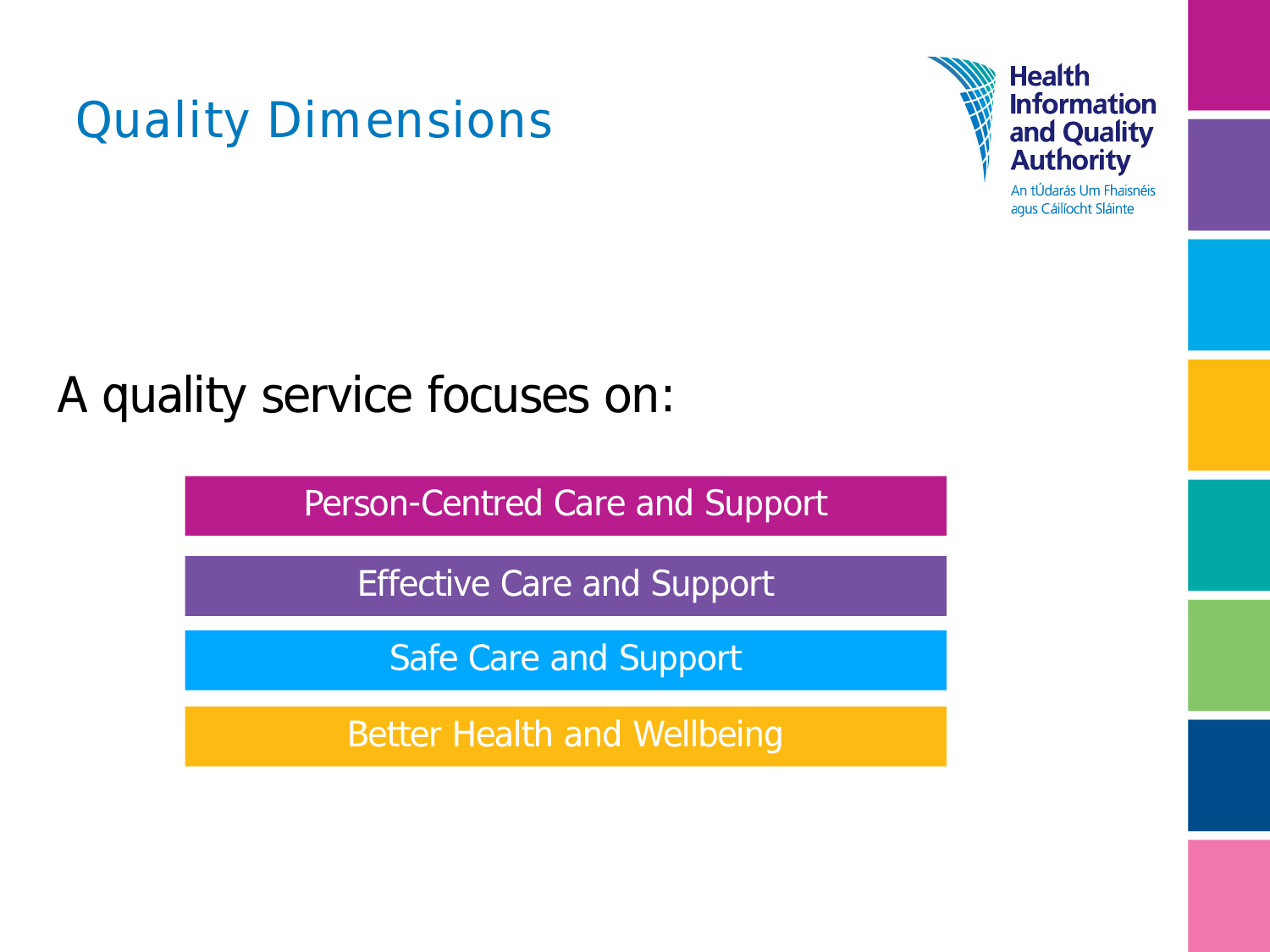

# Quality Dimensions

A quality service focuses on:

Person-Centred Care and Support
Effective Care and Support
Safe Care and Support
Better Health and Wellbeing